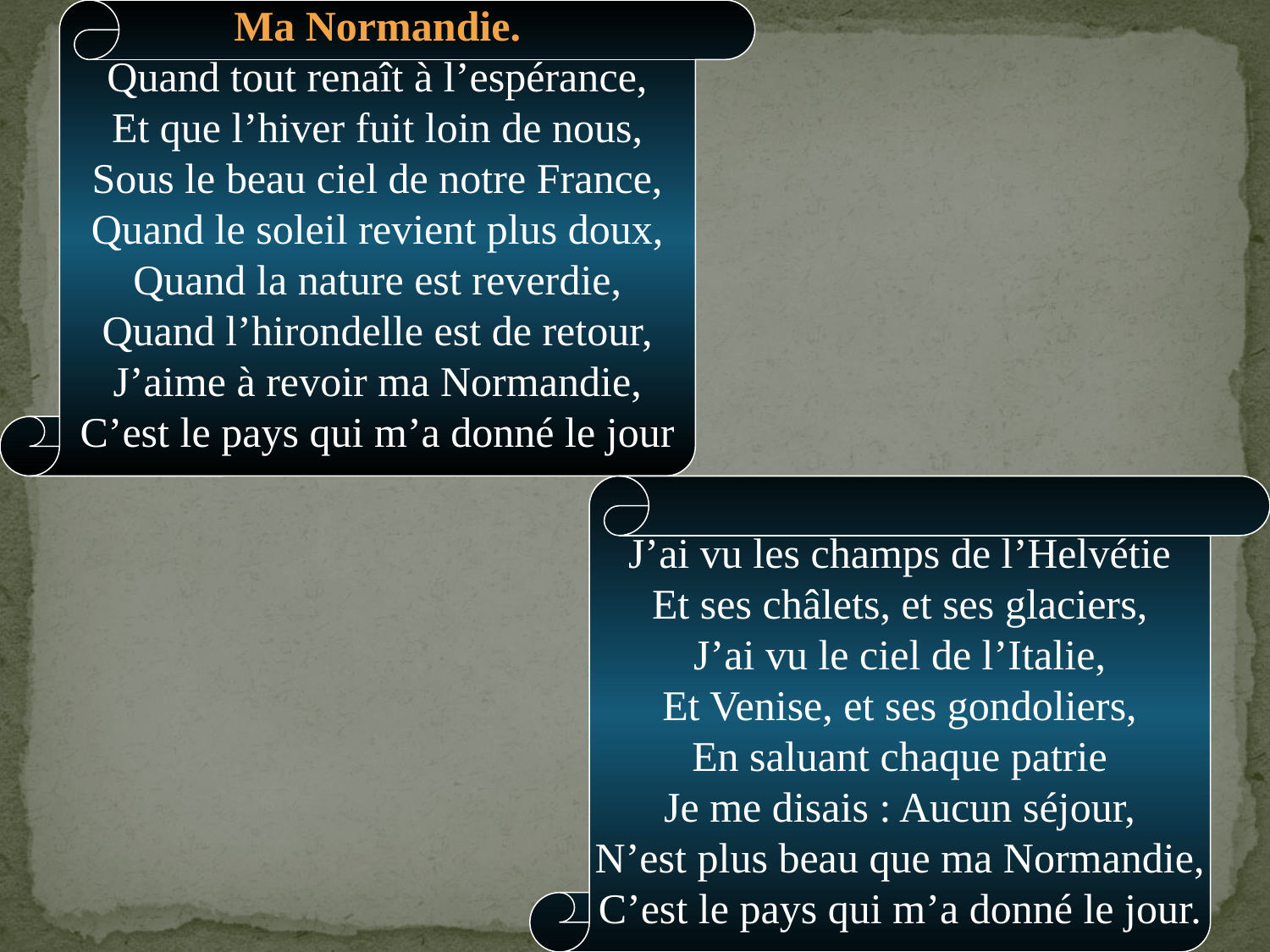

Ma Normandie.
Quand tout renaît à l’espérance,
Et que l’hiver fuit loin de nous,
Sous le beau ciel de notre France,
Quand le soleil revient plus doux,
Quand la nature est reverdie,
Quand l’hirondelle est de retour,
J’aime à revoir ma Normandie,
C’est le pays qui m’a donné le jour

J’ai vu les champs de l’Helvétie
Et ses châlets, et ses glaciers,
J’ai vu le ciel de l’Italie,
Et Venise, et ses gondoliers,
En saluant chaque patrie
Je me disais : Aucun séjour,
N’est plus beau que ma Normandie,
C’est le pays qui m’a donné le jour.